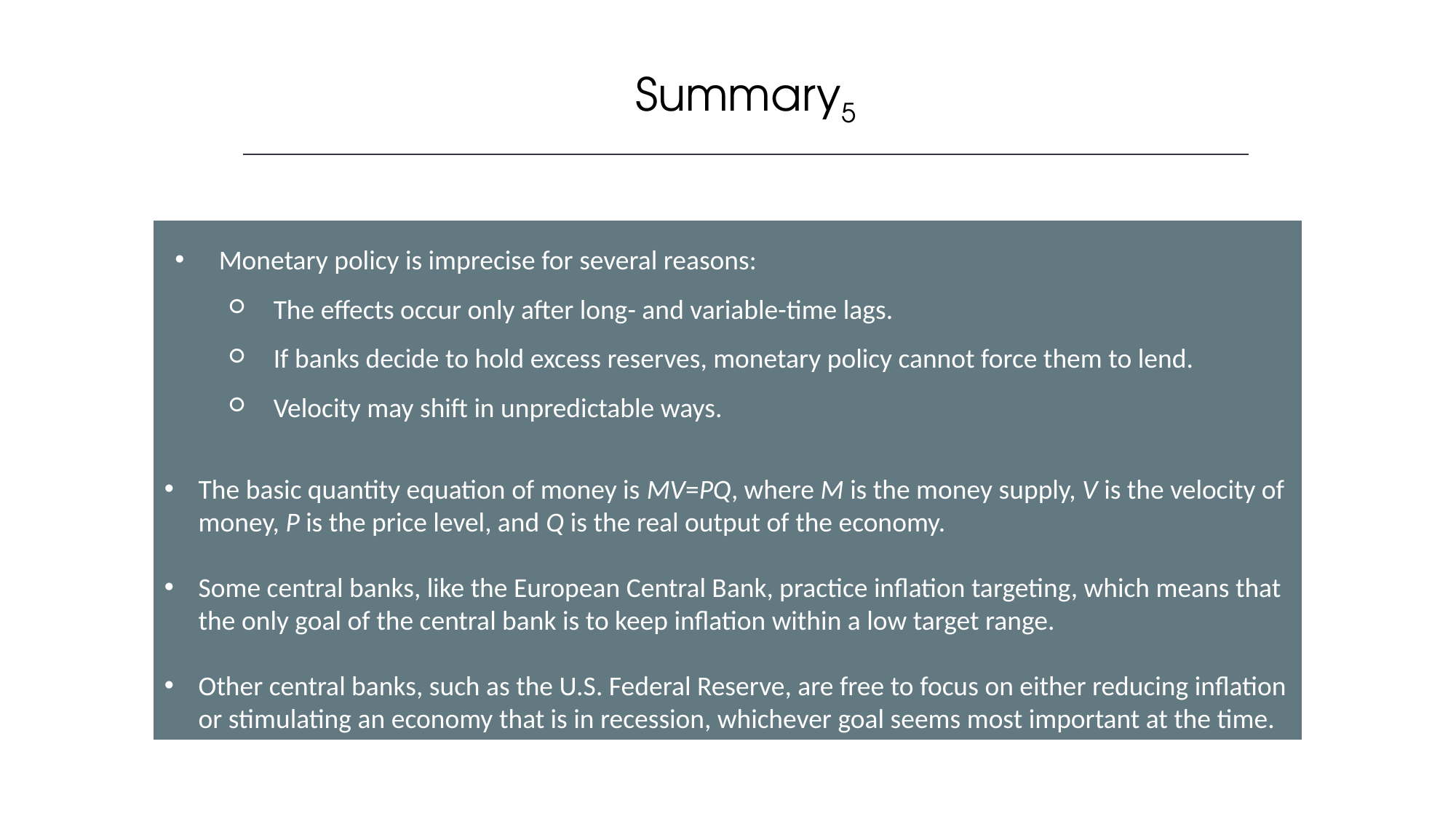

Summary5
Monetary policy is imprecise for several reasons:
The effects occur only after long- and variable-time lags.
If banks decide to hold excess reserves, monetary policy cannot force them to lend.
Velocity may shift in unpredictable ways.

The basic quantity equation of money is MV=PQ, where M is the money supply, V is the velocity of money, P is the price level, and Q is the real output of the economy.

Some central banks, like the European Central Bank, practice inflation targeting, which means that the only goal of the central bank is to keep inflation within a low target range.

Other central banks, such as the U.S. Federal Reserve, are free to focus on either reducing inflation or stimulating an economy that is in recession, whichever goal seems most important at the time.